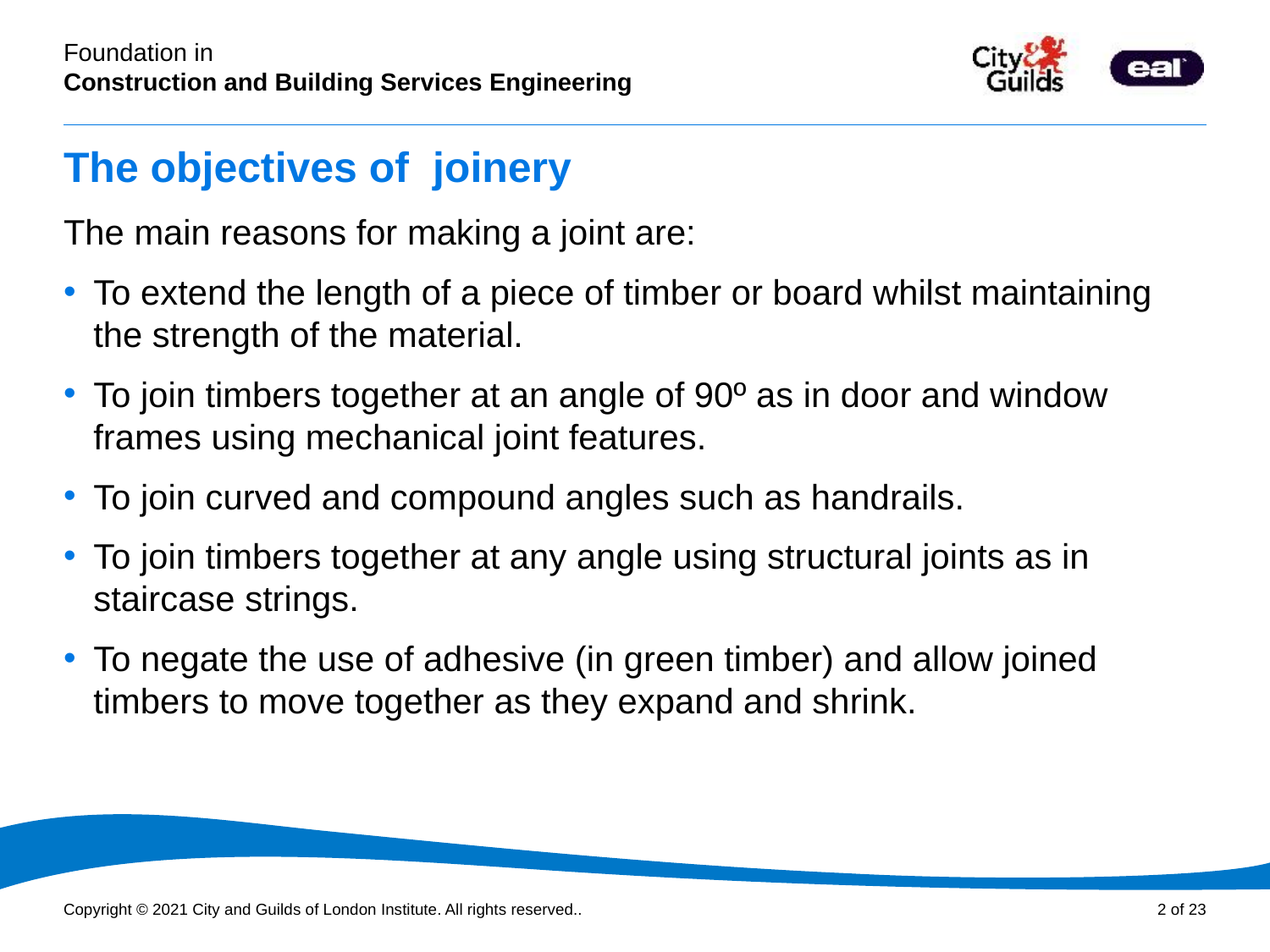

# The objectives of  joinery
The main reasons for making a joint are:
To extend the length of a piece of timber or board whilst maintaining the strength of the material.
To join timbers together at an angle of 90º as in door and window frames using mechanical joint features.
To join curved and compound angles such as handrails.
To join timbers together at any angle using structural joints as in staircase strings.
To negate the use of adhesive (in green timber) and allow joined timbers to move together as they expand and shrink.